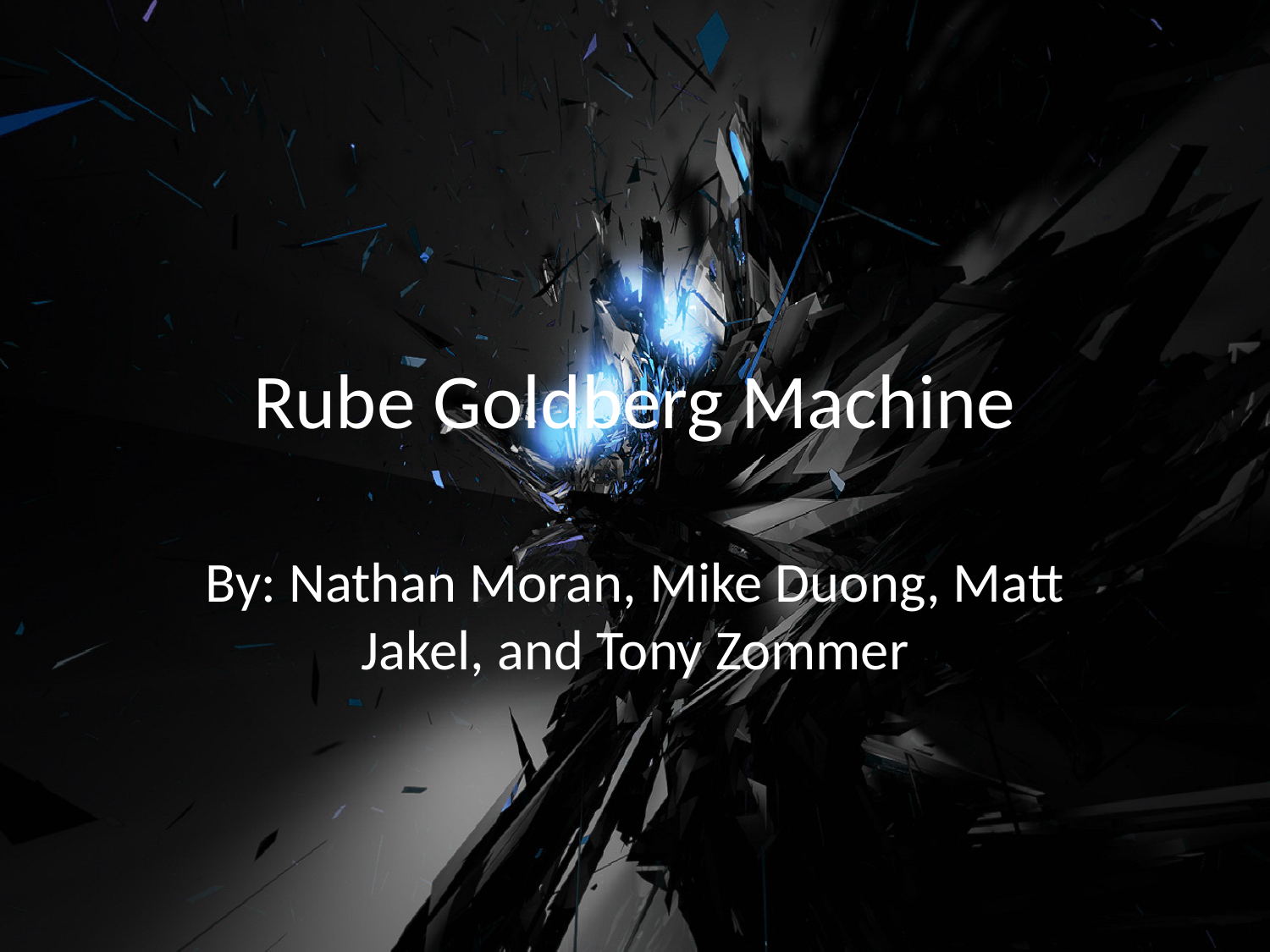

# Rube Goldberg Machine
By: Nathan Moran, Mike Duong, Matt Jakel, and Tony Zommer